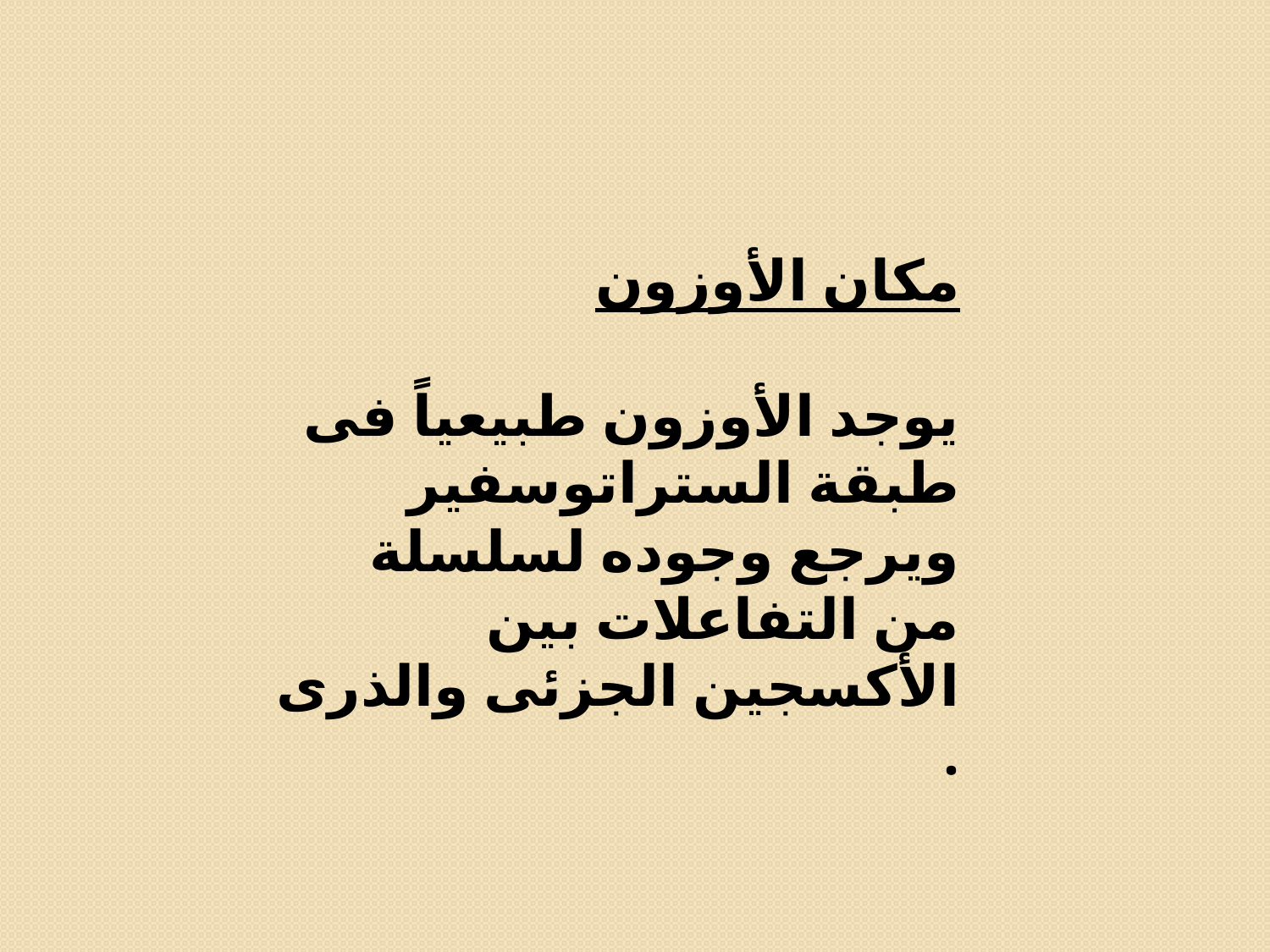

مكان الأوزون
يوجد الأوزون طبيعياً فى طبقة الستراتوسفير ويرجع وجوده لسلسلة من التفاعلات بين الأكسجين الجزئى والذرى .